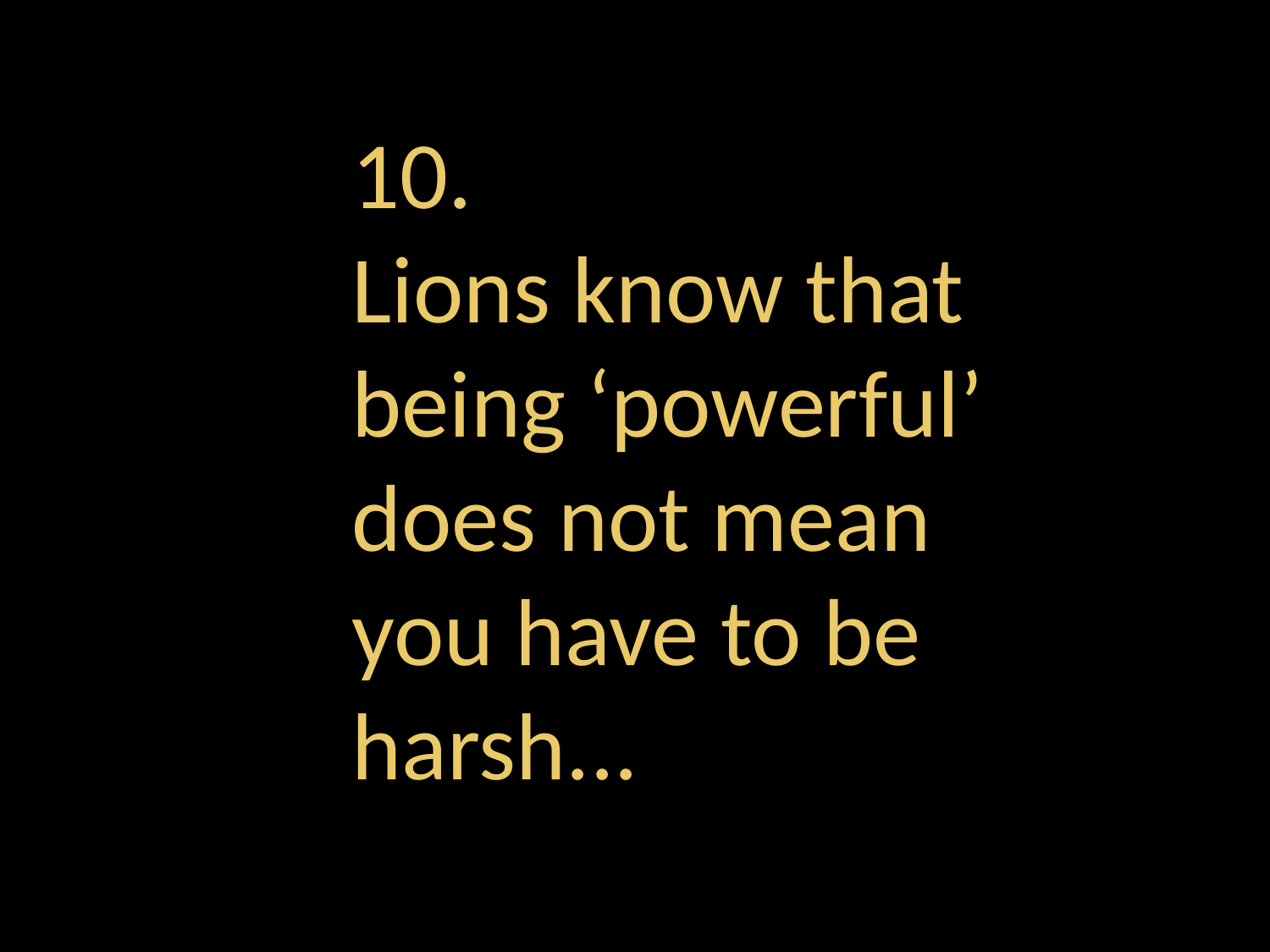

10.
Lions know that being ‘powerful’ does not mean you have to be harsh...